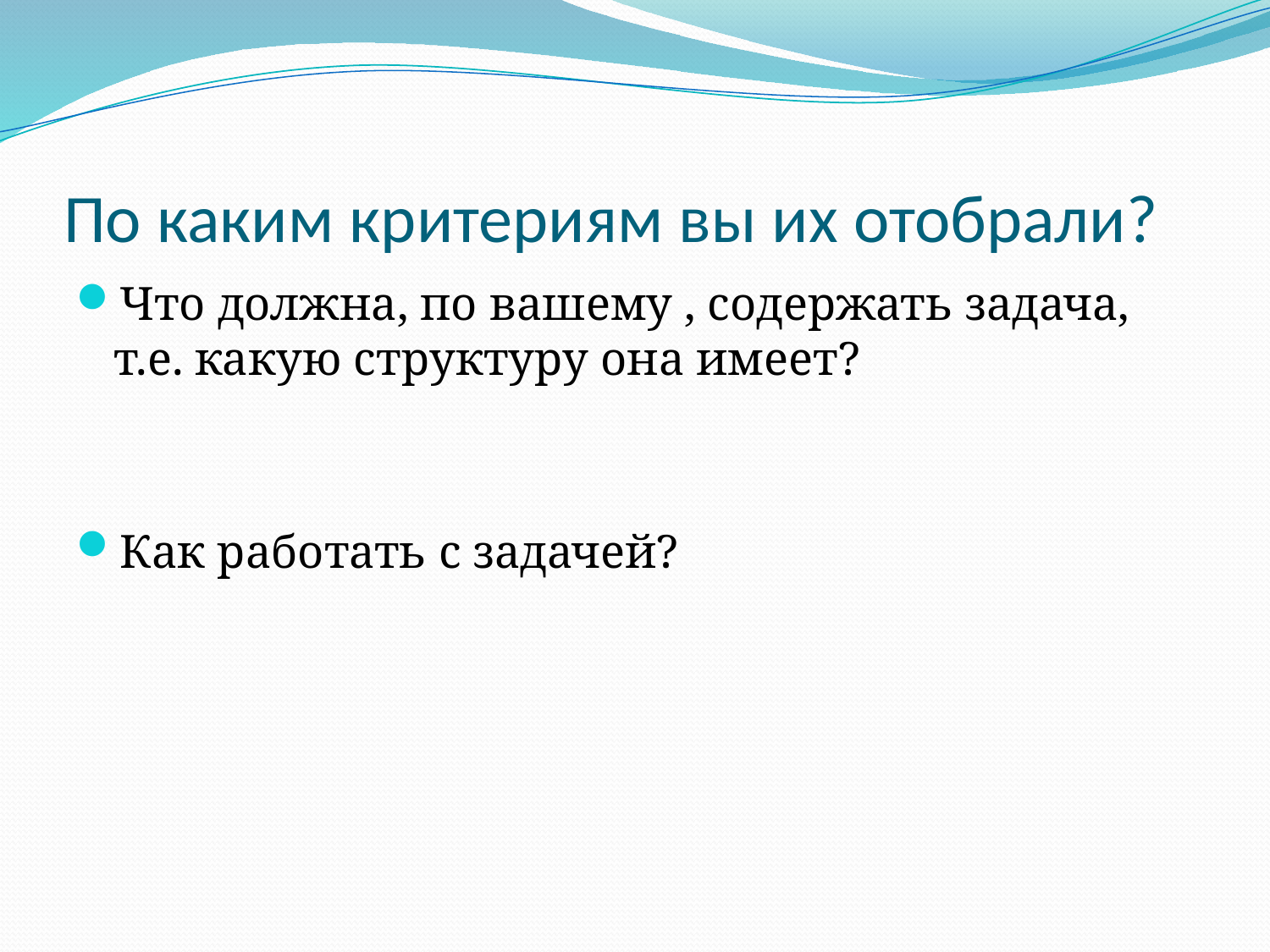

# По каким критериям вы их отобрали?
Что должна, по вашему , содержать задача, т.е. какую структуру она имеет?

Как работать с задачей?